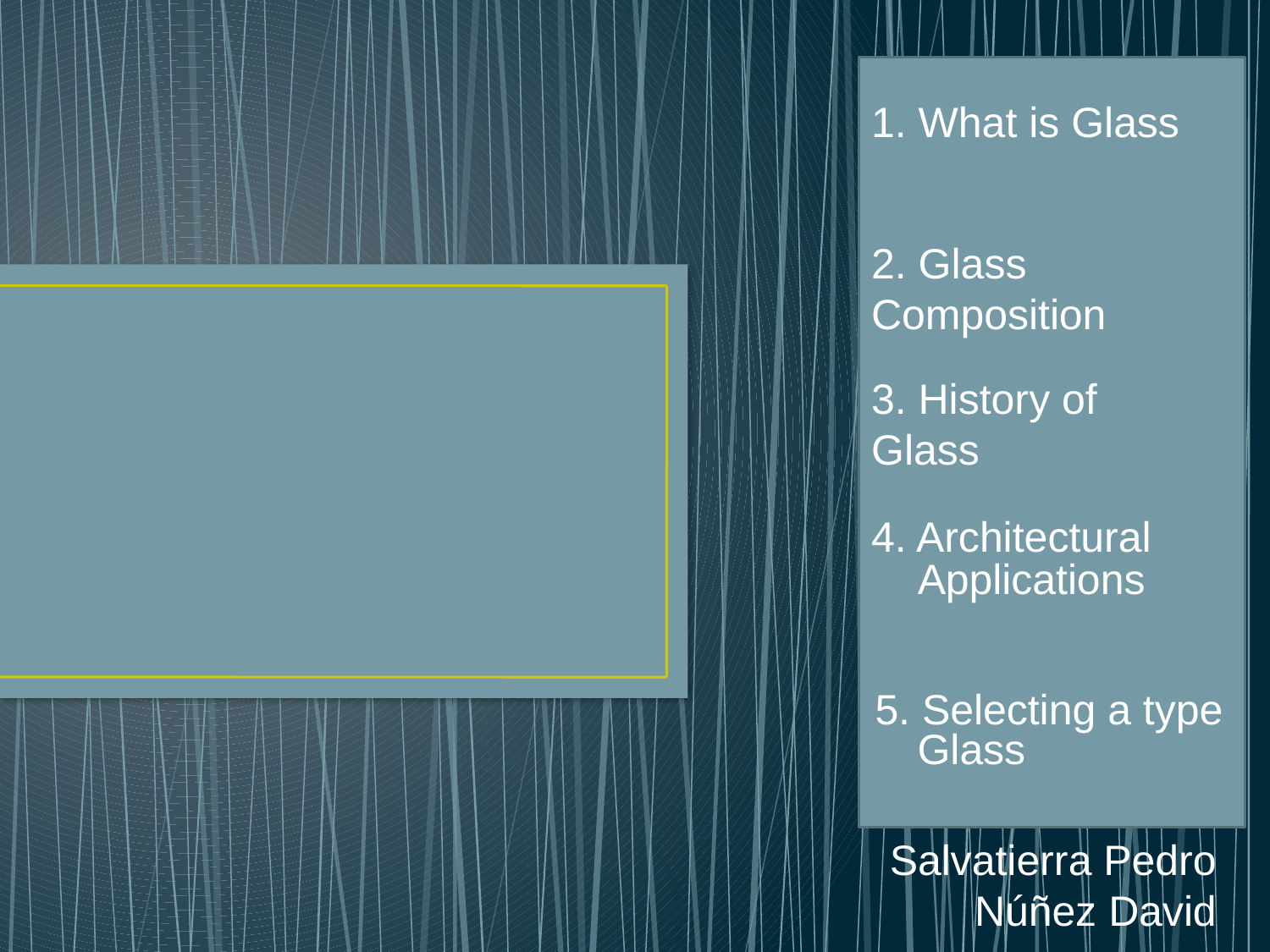

1. What is Glass
2. Glass Composition
3. History of Glass
4. Architectural
Applications
5. Selecting a type
   Glass
Salvatierra Pedro
Núñez David